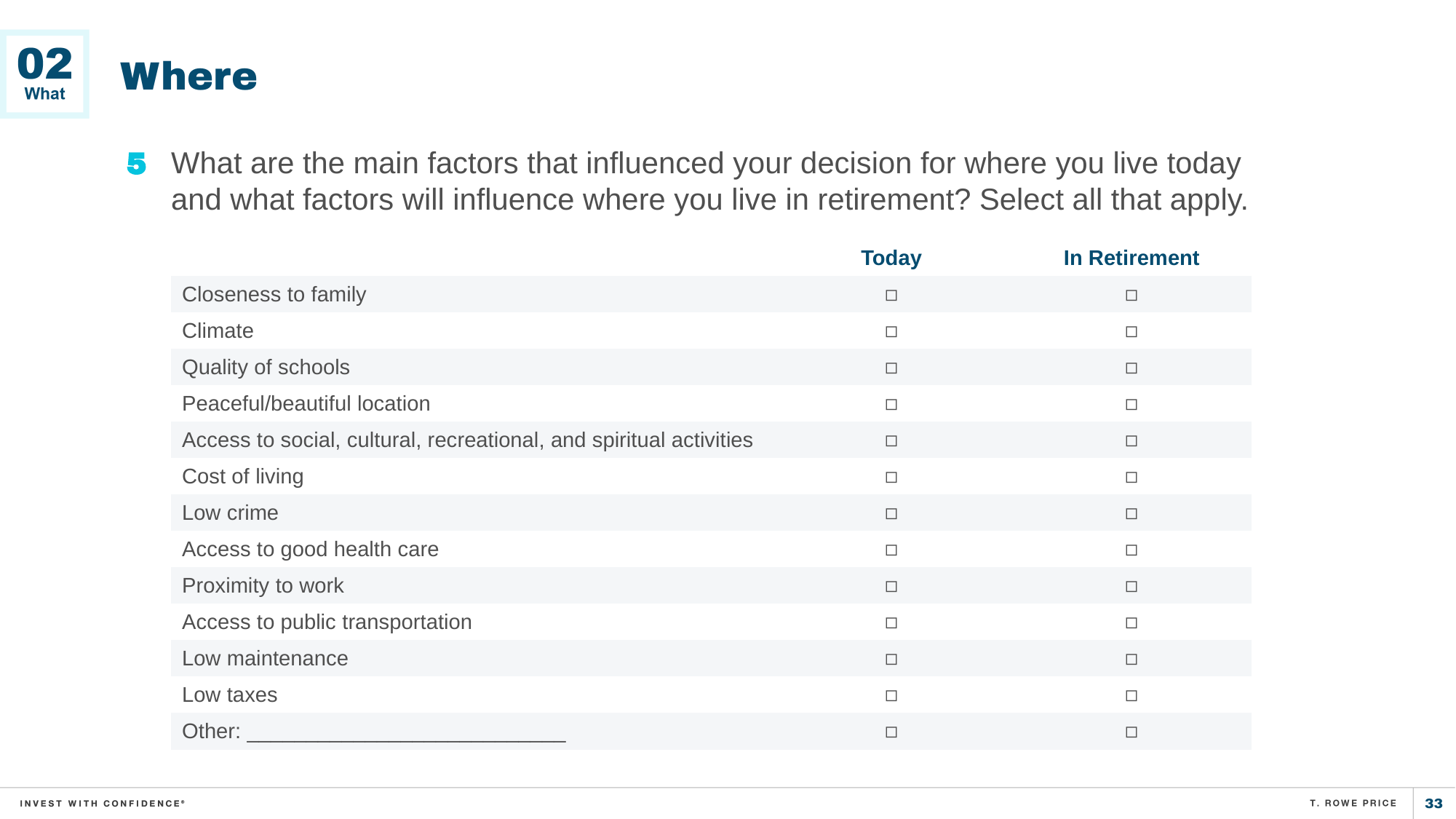

# Where
5
What are the main factors that influenced your decision for where you live today and what factors will influence where you live in retirement? Select all that apply.
|  | Today | In Retirement |
| --- | --- | --- |
| Closeness to family | ◻︎ | ◻︎ |
| Climate | ◻︎ | ◻︎ |
| Quality of schools | ◻︎ | ◻︎ |
| Peaceful/beautiful location | ◻︎ | ◻︎ |
| Access to social, cultural, recreational, and spiritual activities | ◻︎ | ◻︎ |
| Cost of living | ◻︎ | ◻︎ |
| Low crime | ◻︎ | ◻︎ |
| Access to good health care | ◻︎ | ◻︎ |
| Proximity to work | ◻︎ | ◻︎ |
| Access to public transportation | ◻︎ | ◻︎ |
| Low maintenance | ◻︎ | ◻︎ |
| Low taxes | ◻︎ | ◻︎ |
| Other: \_\_\_\_\_\_\_\_\_\_\_\_\_\_\_\_\_\_\_\_\_\_\_\_\_\_\_ | ◻︎ | ◻︎ |